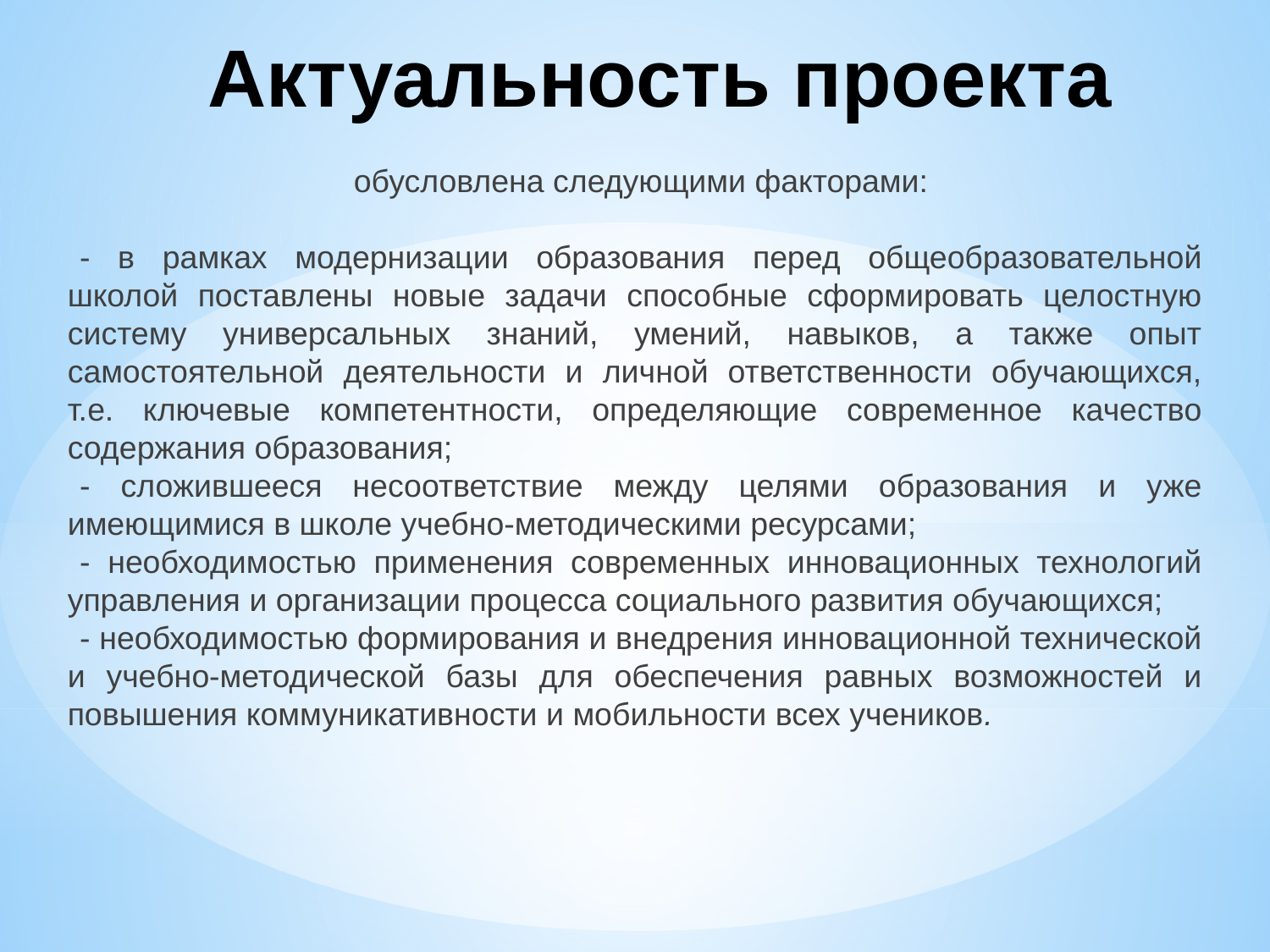

# Актуальность проекта

обусловлена следующими факторами:

- в рамках модернизации образования перед общеобразовательной школой поставлены новые задачи способные сформировать целостную систему универсальных знаний, умений, навыков, а также опыт самостоятельной деятельности и личной ответственности обучающихся, т.е. ключевые компетентности, определяющие современное качество содержания образования;
- сложившееся несоответствие между целями образования и уже имеющимися в школе учебно-методическими ресурсами;
- необходимостью применения современных инновационных технологий управления и организации процесса социального развития обучающихся;
- необходимостью формирования и внедрения инновационной технической и учебно-методической базы для обеспечения равных возможностей и повышения коммуникативности и мобильности всех учеников.